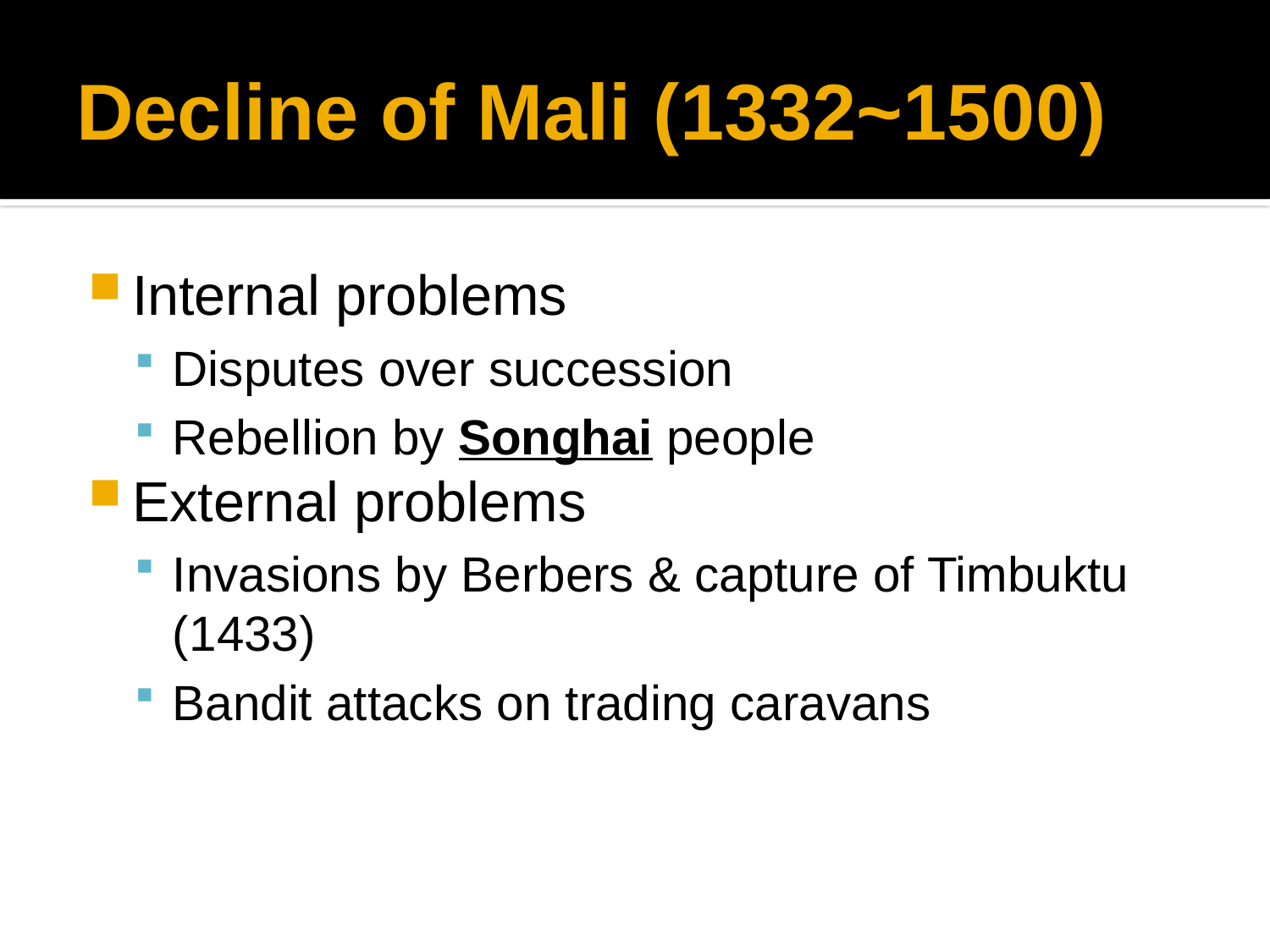

# Decline of Mali (1332~1500)
Internal problems
Disputes over succession
Rebellion by Songhai people
External problems
Invasions by Berbers & capture of Timbuktu (1433)
Bandit attacks on trading caravans